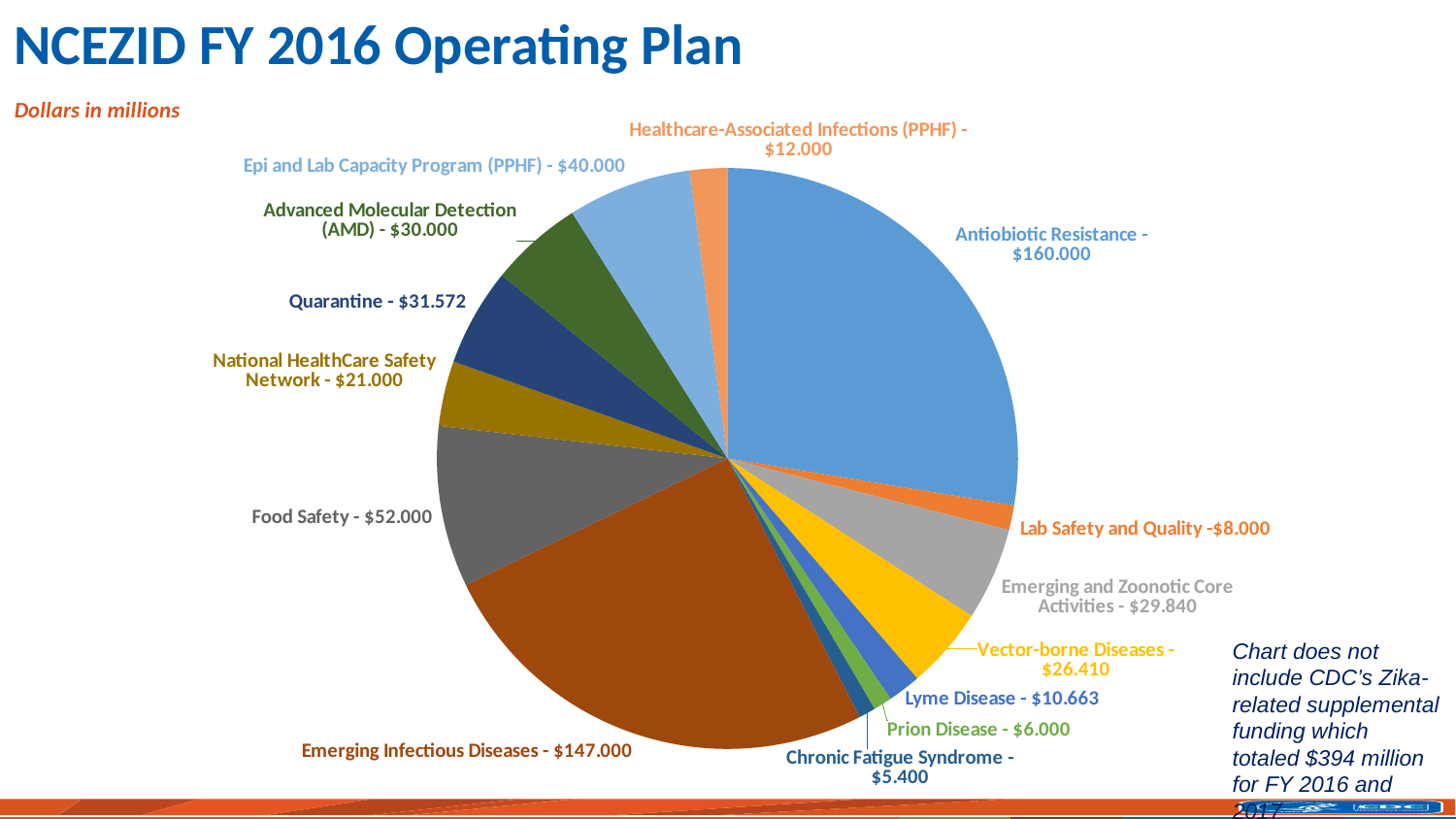

# NCEZID FY 2016 Operating Plan
Dollars in millions

### Chart

| Category |  |
|---|---|
| Antiobiotic Resistance - $160.000 | 160000.0 |
| Lab Safety and Quality -$8.000 | 8000.0 |
| Emerging and Zoonotic Core Activities - $29.840 | 29840.0 |
| Vector-borne Diseases - $26.410 | 26410.0 |
| Lyme Disease - $10.663 | 10663.0 |
| Prion Disease - $6.000 | 6000.0 |
| Chronic Fatigue Syndrome - $5.400 | 5400.0 |
| Emerging Infectious Diseases - $147.000 | 147000.0 |
| Food Safety - $52.000 | 52000.0 |
| National HealthCare Safety Network - $21.000 | 21000.0 |
| Quarantine - $31.572 | 31572.0 |
| Advanced Molecular Detection (AMD) - $30.000 | 30000.0 |
| Epi and Lab Capacity Program (PPHF) - $40.000 | 40000.0 |
| Healthcare-Associated Infections (PPHF) - $12.000 | 12000.0 |
Chart does not include CDC’s Zika-related supplemental funding which totaled $394 million for FY 2016 and 2017